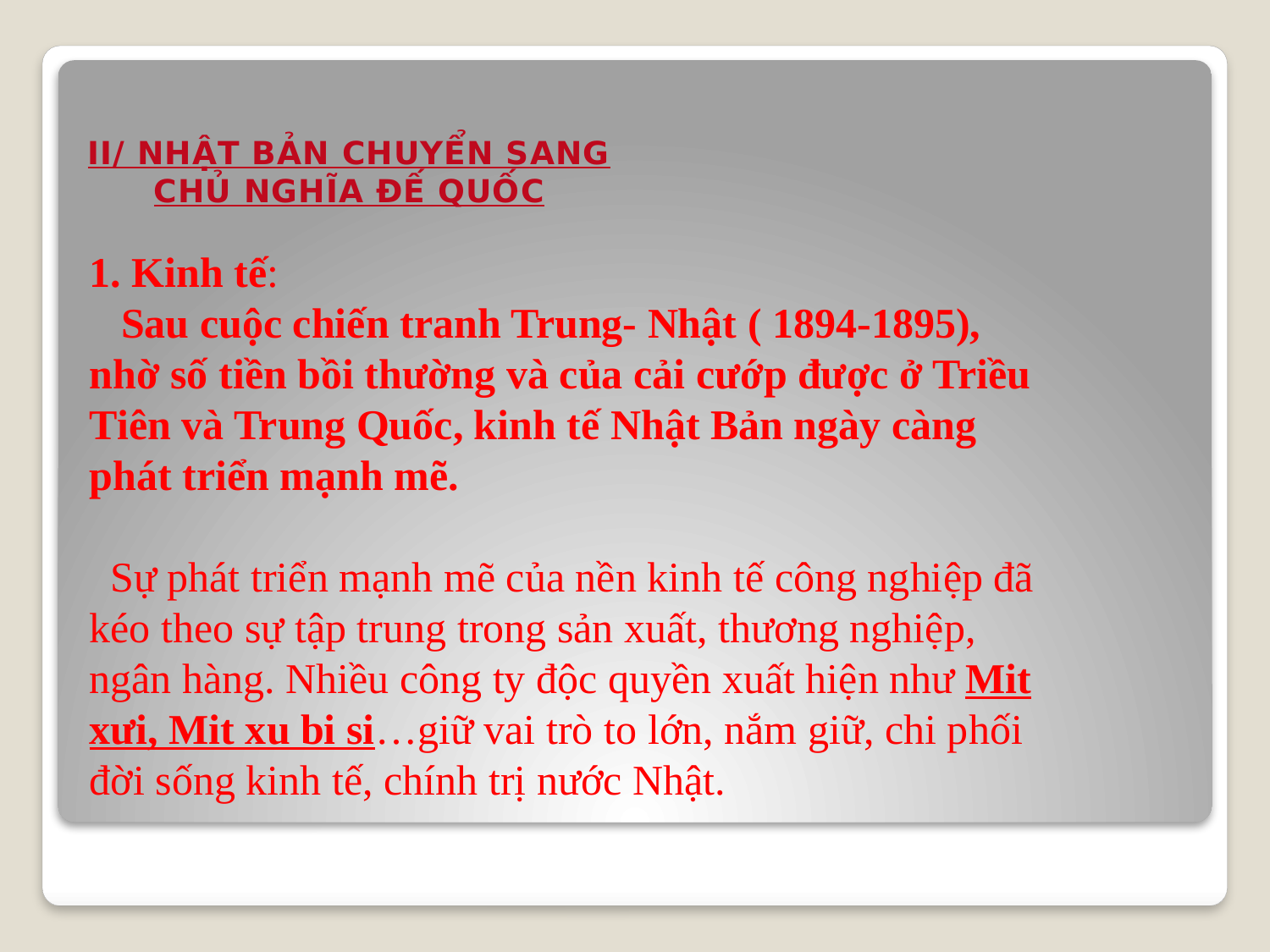

#
II/ NHẬT BẢN CHUYỂN SANG CHỦ NGHĨA ĐẾ QUỐC
1. Kinh tế:
   Sau cuộc chiến tranh Trung- Nhật ( 1894-1895), nhờ số tiền bồi thường và của cải cướp được ở Triều Tiên và Trung Quốc, kinh tế Nhật Bản ngày càng phát triển mạnh mẽ.

  Sự phát triển mạnh mẽ của nền kinh tế công nghiệp đã kéo theo sự tập trung trong sản xuất, thương nghiệp, ngân hàng. Nhiều công ty độc quyền xuất hiện như Mit xưi, Mit xu bi si…giữ vai trò to lớn, nắm giữ, chi phối đời sống kinh tế, chính trị nước Nhật.